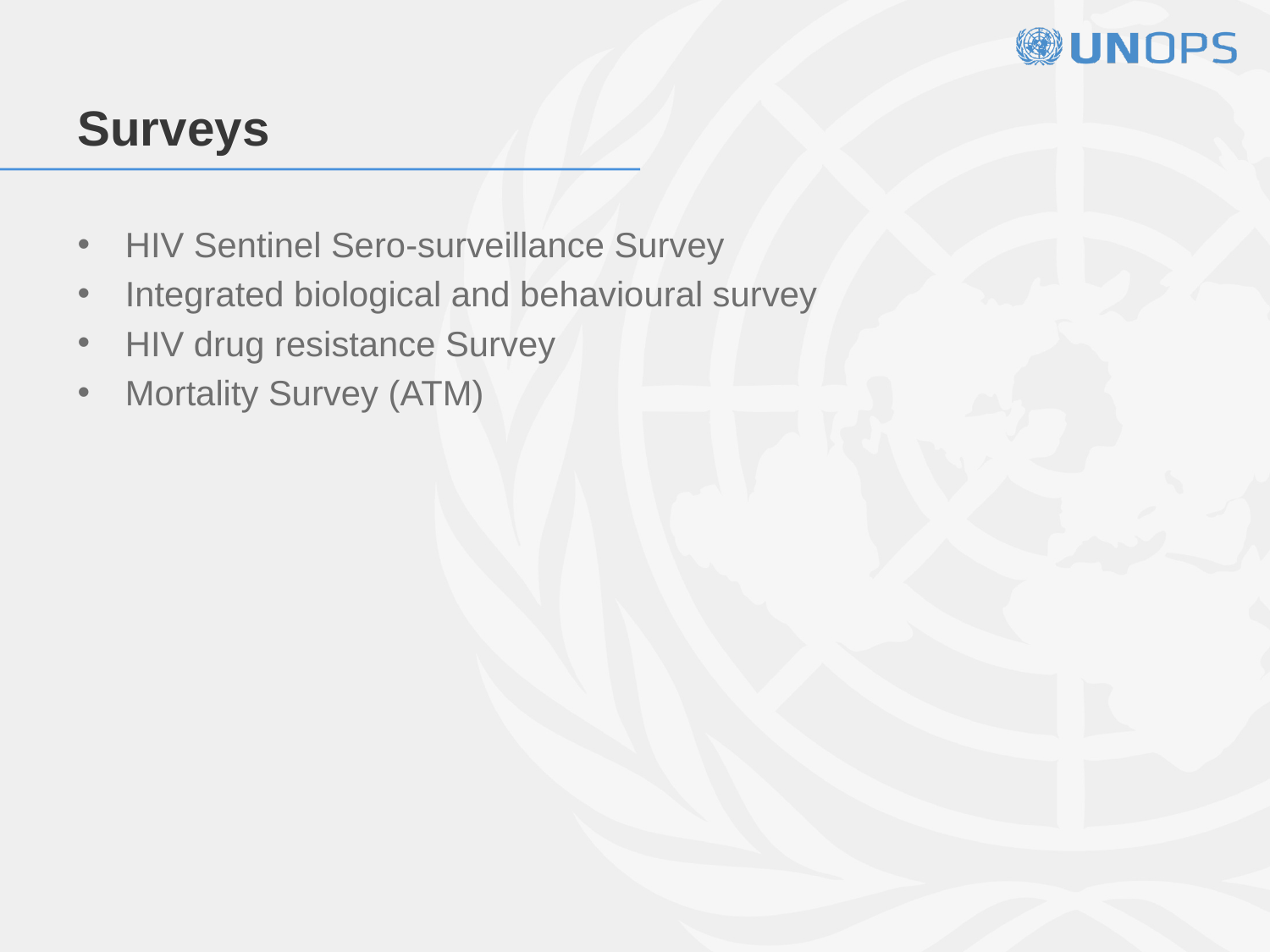

# Surveys
HIV Sentinel Sero-surveillance Survey
Integrated biological and behavioural survey
HIV drug resistance Survey
Mortality Survey (ATM)